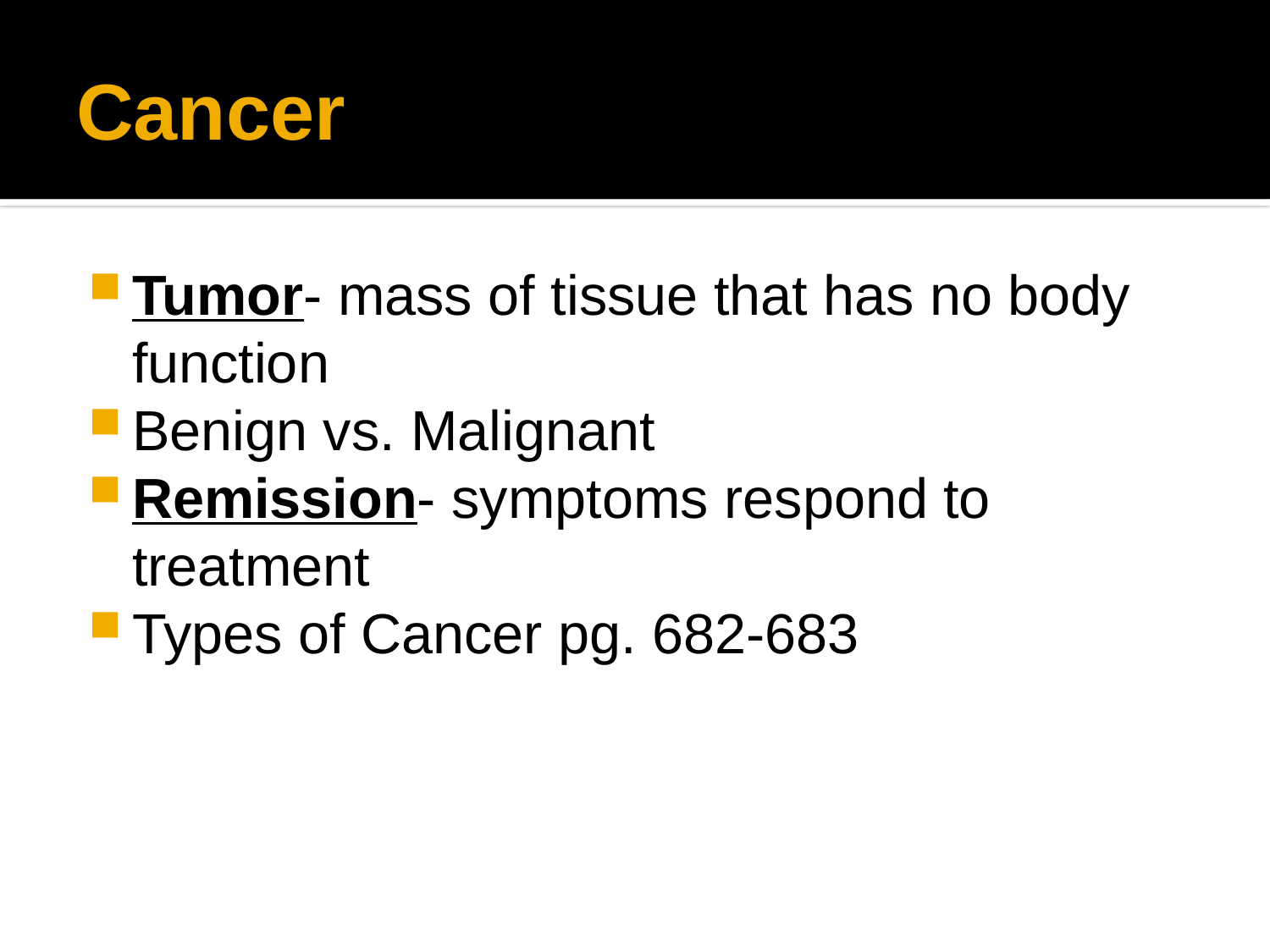

# Cancer
Tumor- mass of tissue that has no body function
Benign vs. Malignant
Remission- symptoms respond to treatment
Types of Cancer pg. 682-683